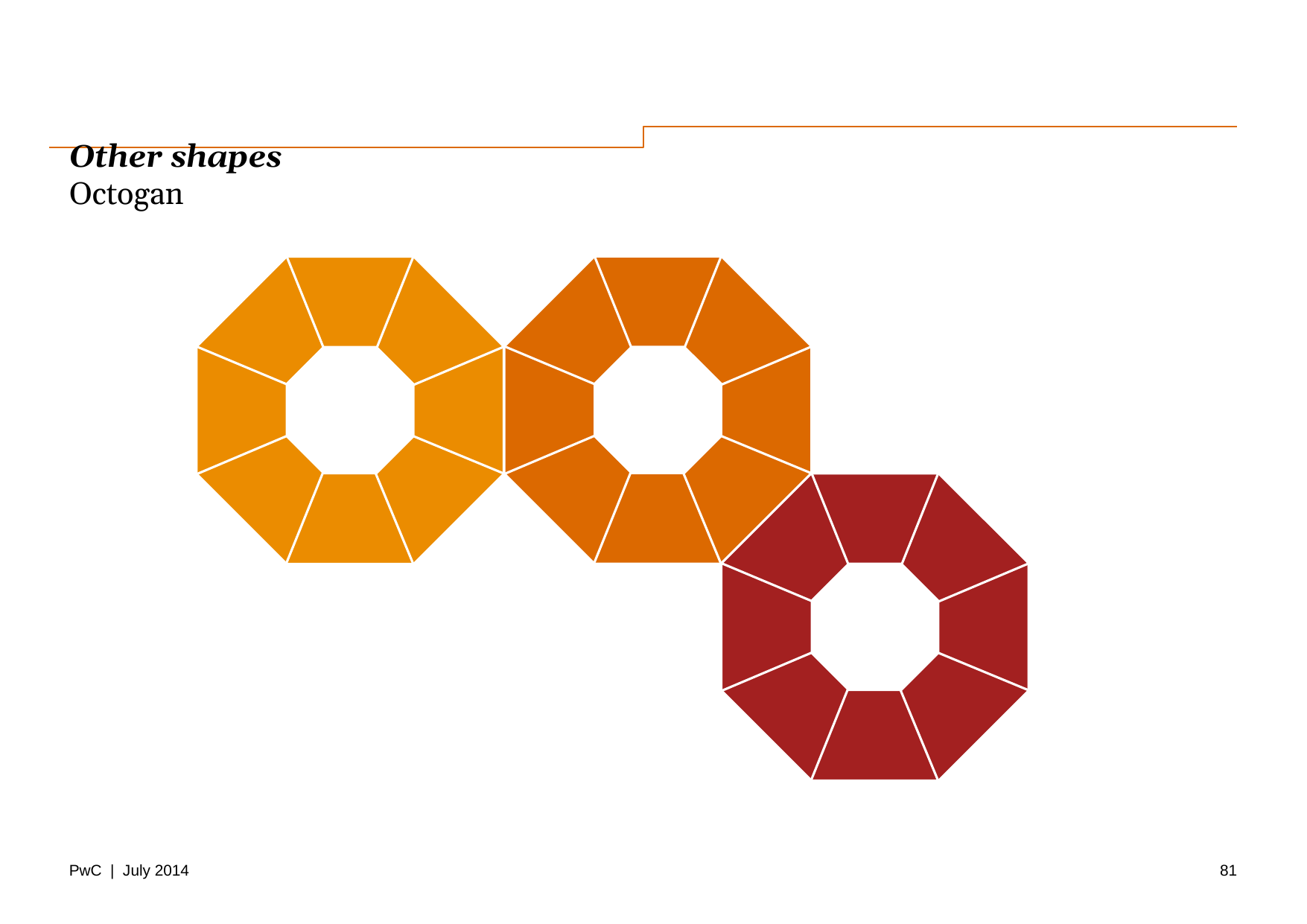

# Other shapes Octogan

G

G

G

81